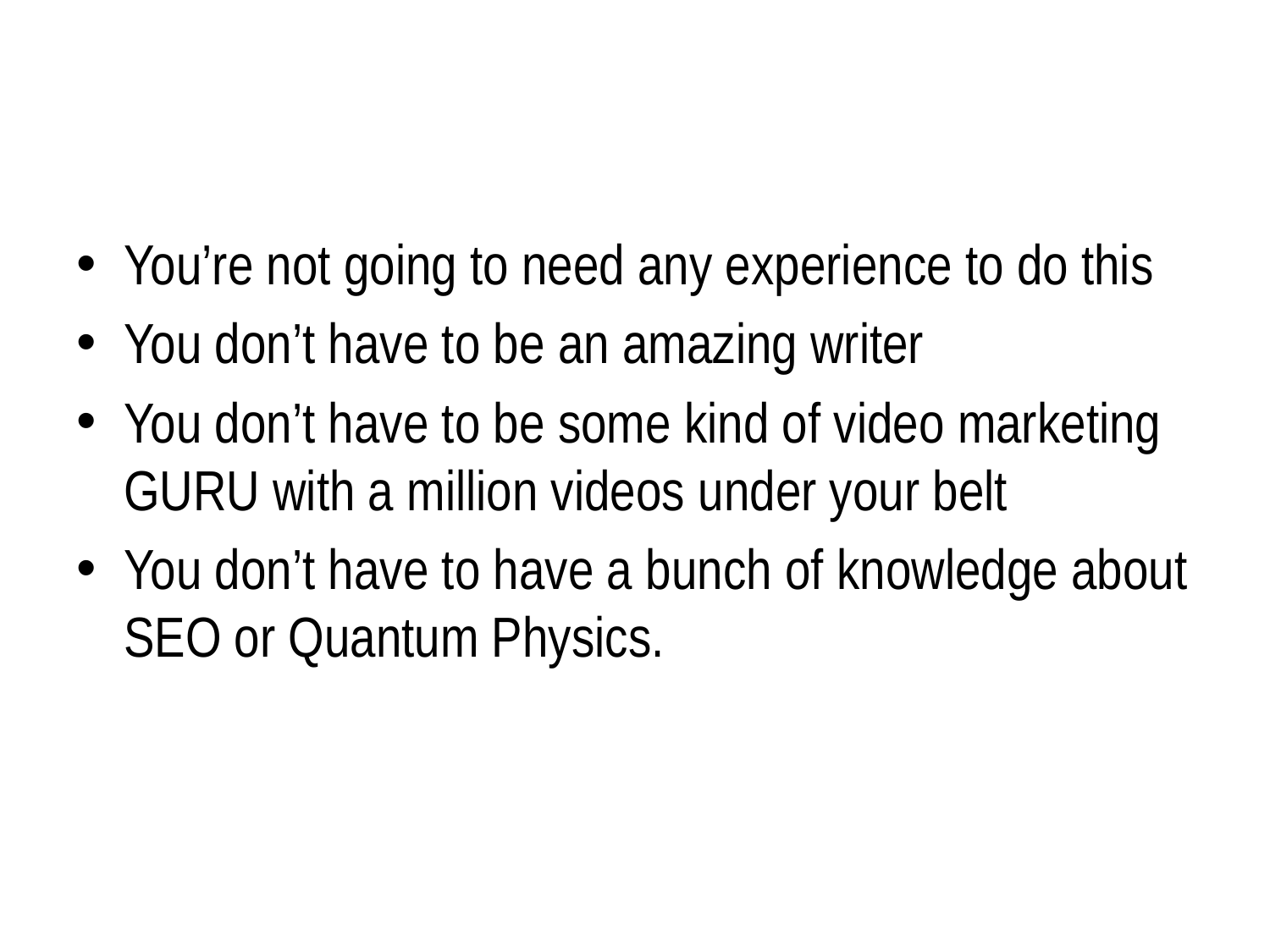

You’re not going to need any experience to do this
You don’t have to be an amazing writer
You don’t have to be some kind of video marketing GURU with a million videos under your belt
You don’t have to have a bunch of knowledge about SEO or Quantum Physics.